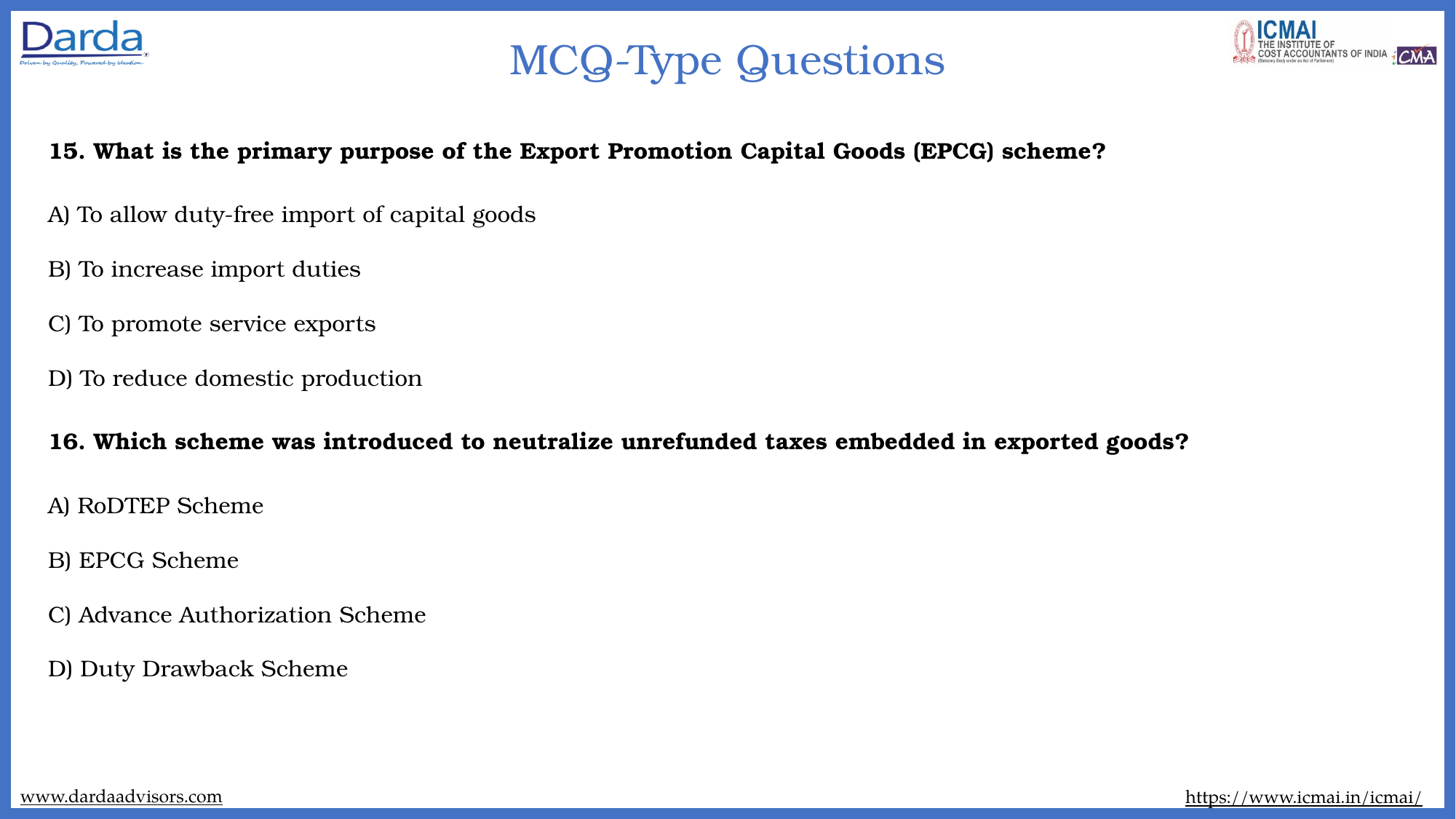

MCQ-Type Questions
15. What is the primary purpose of the Export Promotion Capital Goods (EPCG) scheme?
A) To allow duty-free import of capital goods
B) To increase import duties
C) To promote service exports
D) To reduce domestic production
16. Which scheme was introduced to neutralize unrefunded taxes embedded in exported goods?
A) RoDTEP Scheme
B) EPCG Scheme
C) Advance Authorization Scheme
D) Duty Drawback Scheme